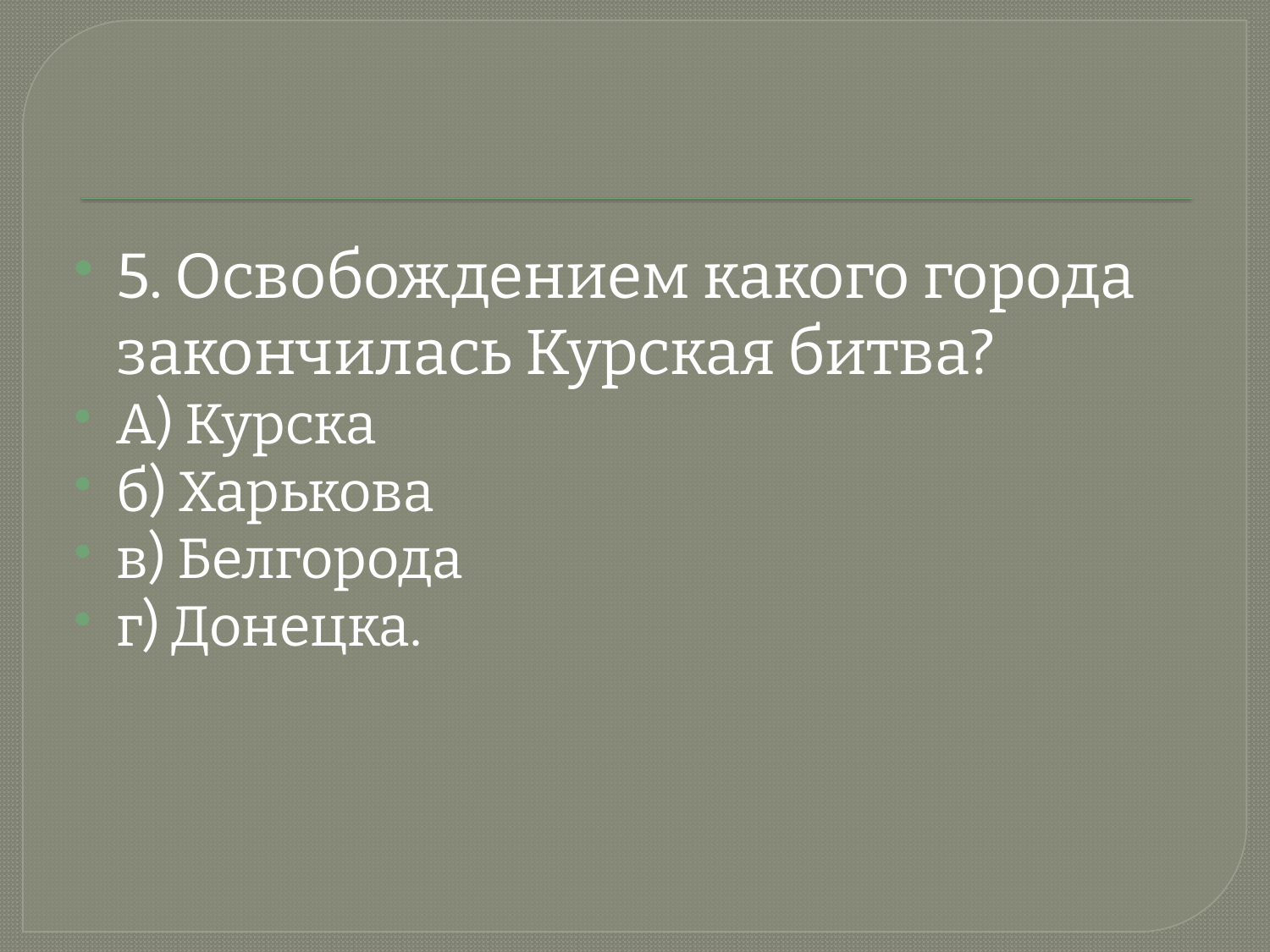

5. Освобождением какого города закончилась Курская битва?
А) Курска
б) Харькова
в) Белгорода
г) Донецка.